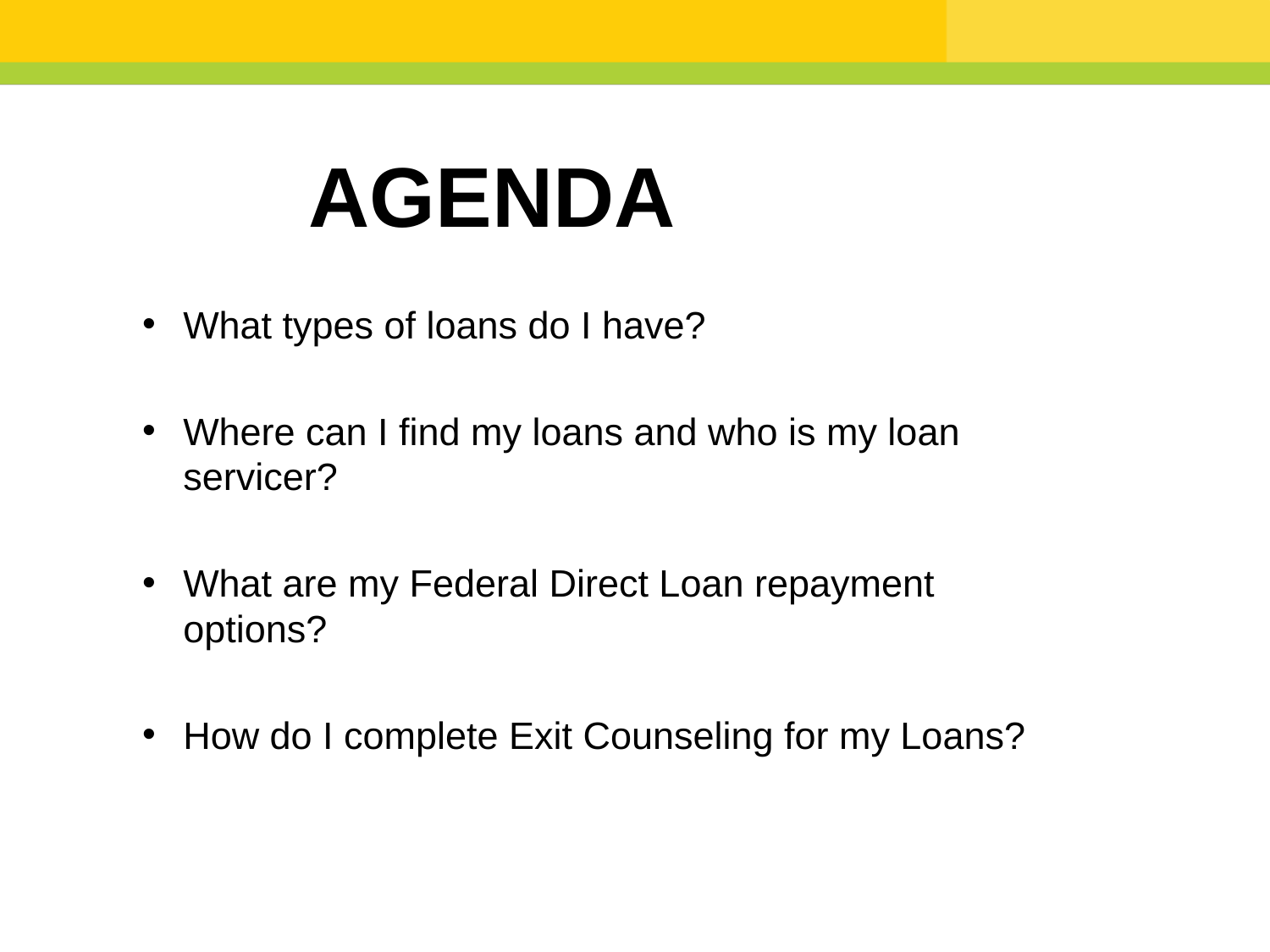

AGENDA
What types of loans do I have?

Where can I find my loans and who is my loan servicer?

What are my Federal Direct Loan repayment options?

How do I complete Exit Counseling for my Loans?